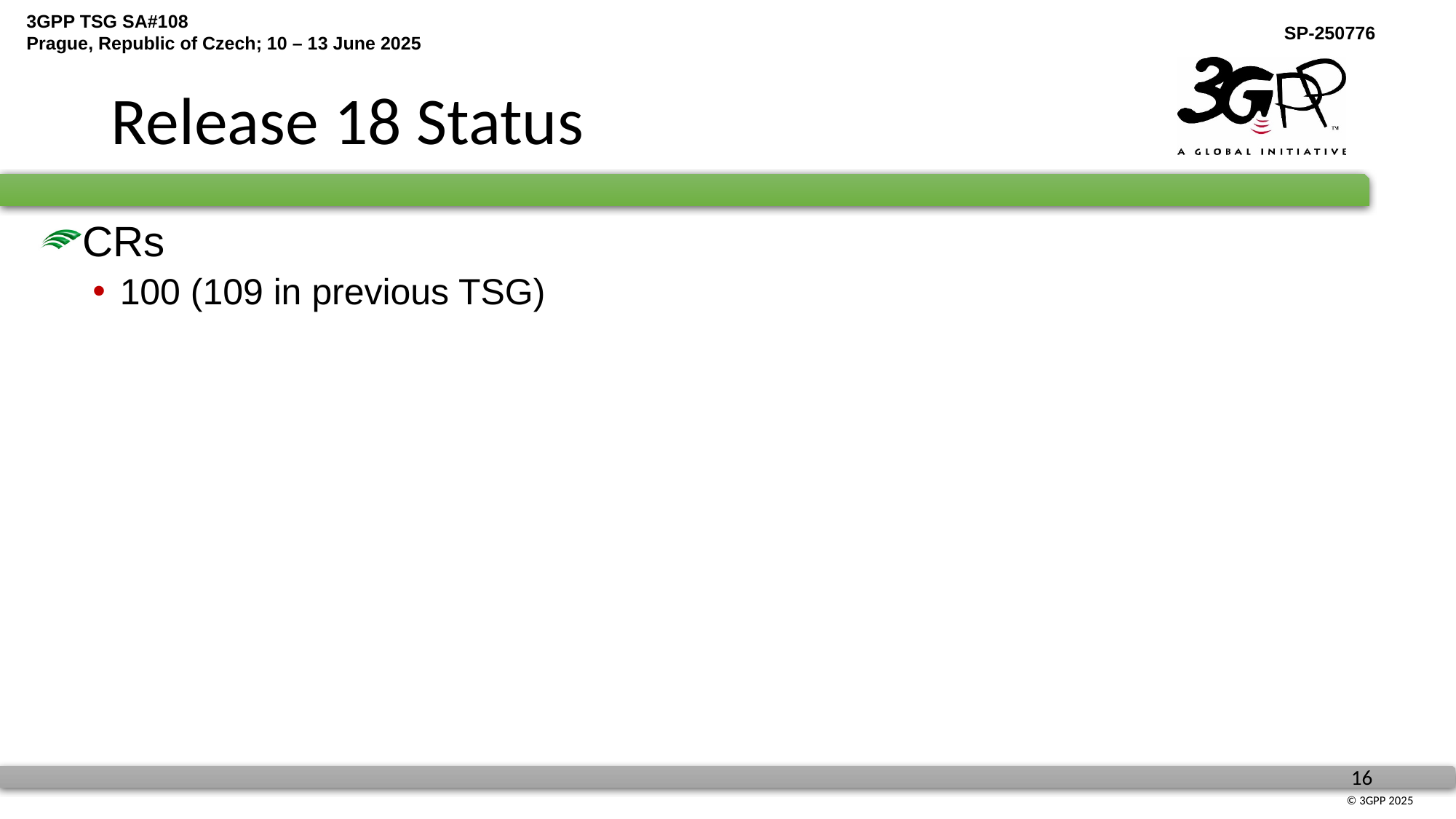

# Release 18 Status

CRs
100 (109 in previous TSG)